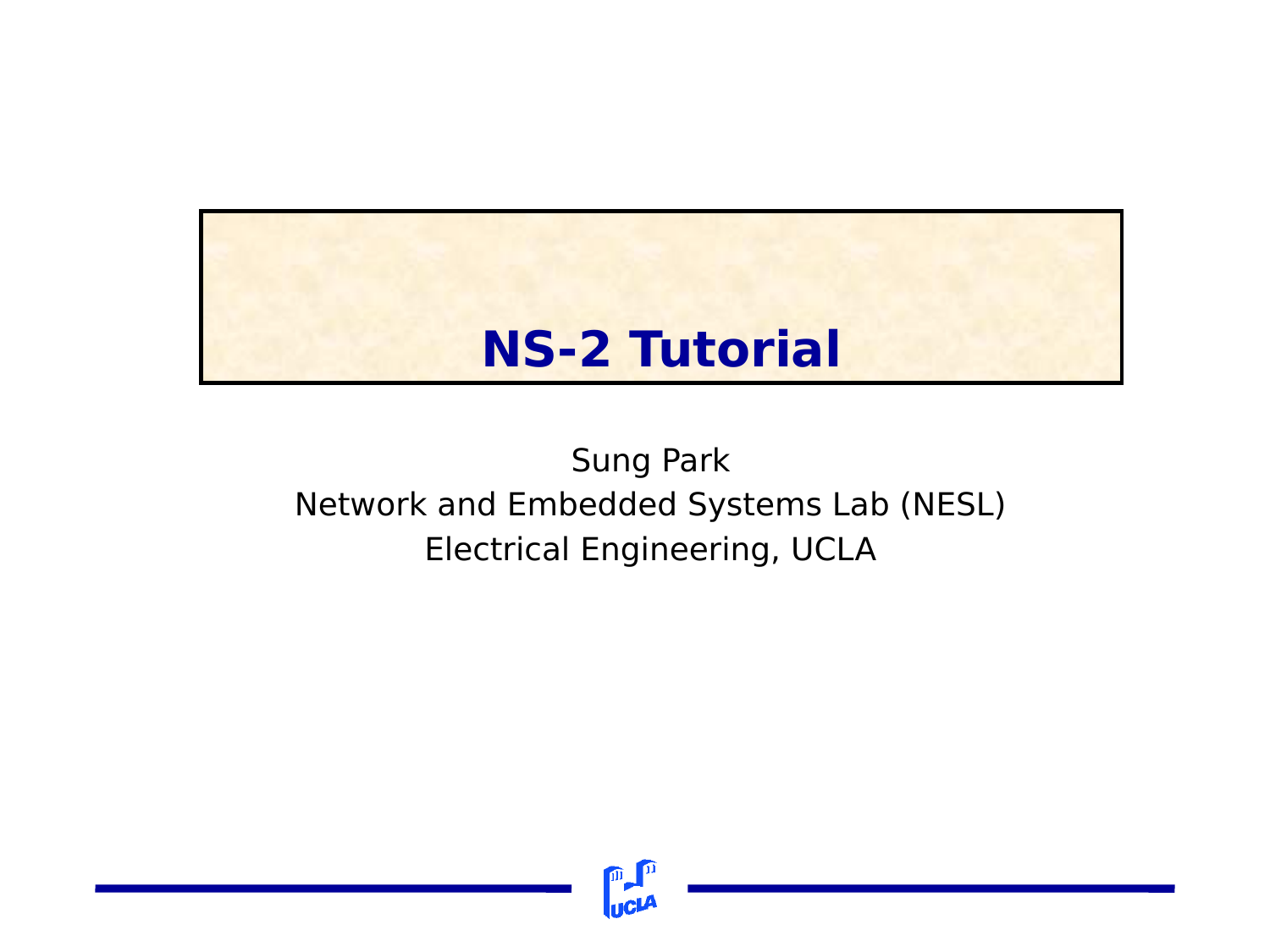

# NS-2 Tutorial
Sung Park
Network and Embedded Systems Lab (NESL)
Electrical Engineering, UCLA